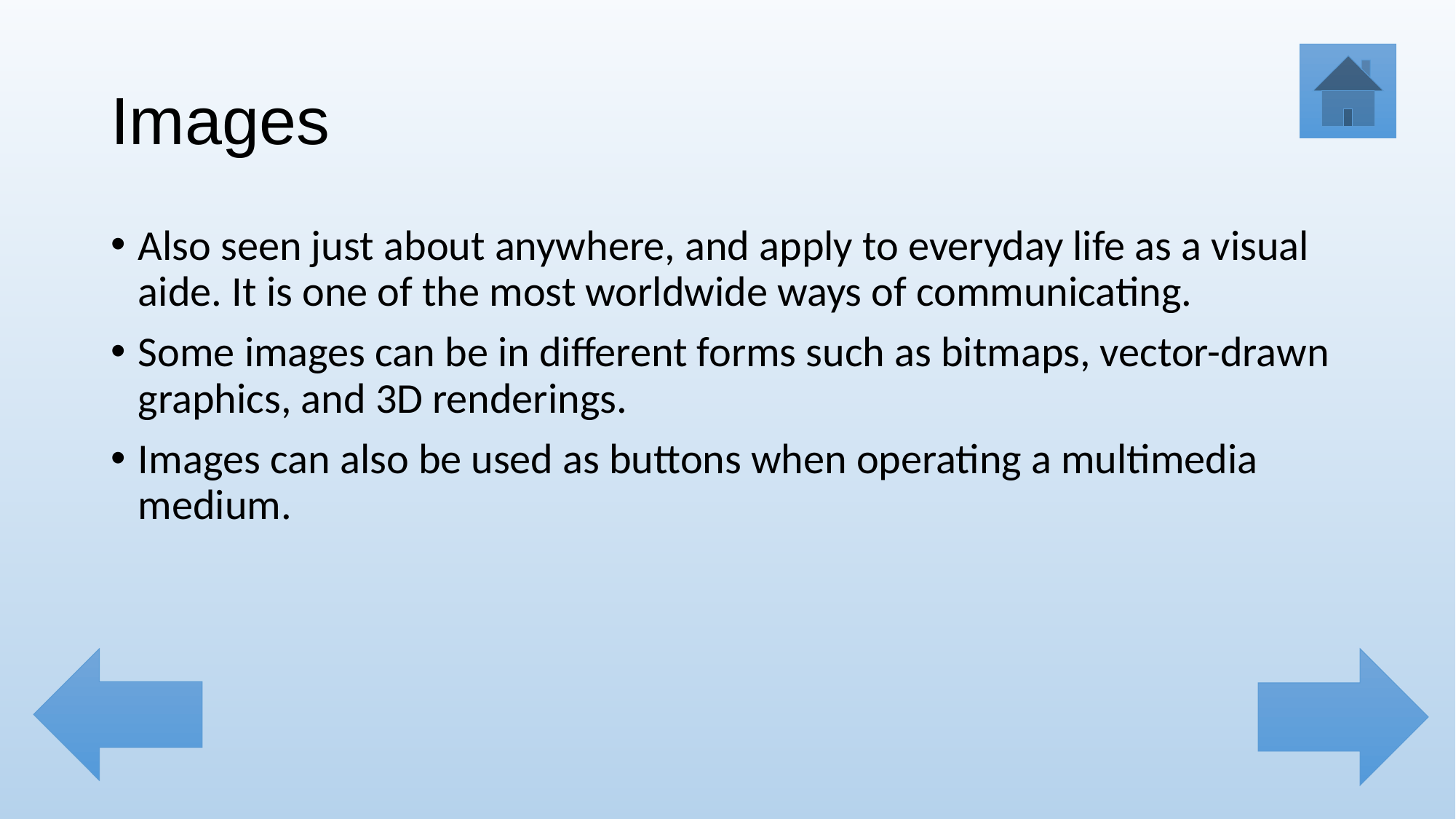

# Images

Also seen just about anywhere, and apply to everyday life as a visual aide. It is one of the most worldwide ways of communicating.
Some images can be in different forms such as bitmaps, vector-drawn graphics, and 3D renderings.
Images can also be used as buttons when operating a multimedia medium.